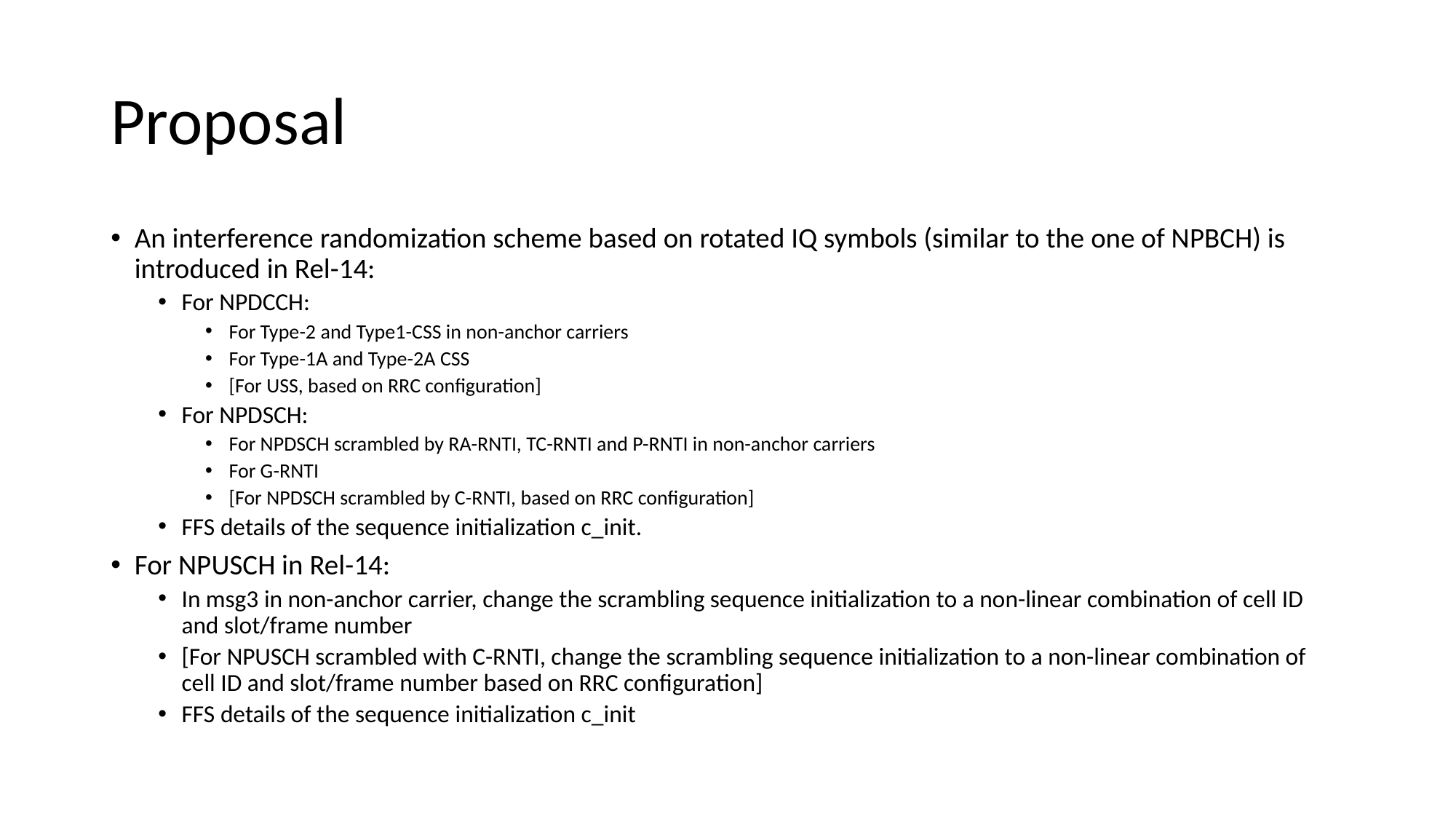

# Proposal
An interference randomization scheme based on rotated IQ symbols (similar to the one of NPBCH) is introduced in Rel-14:
For NPDCCH:
For Type-2 and Type1-CSS in non-anchor carriers
For Type-1A and Type-2A CSS
[For USS, based on RRC configuration]
For NPDSCH:
For NPDSCH scrambled by RA-RNTI, TC-RNTI and P-RNTI in non-anchor carriers
For G-RNTI
[For NPDSCH scrambled by C-RNTI, based on RRC configuration]
FFS details of the sequence initialization c_init.
For NPUSCH in Rel-14:
In msg3 in non-anchor carrier, change the scrambling sequence initialization to a non-linear combination of cell ID and slot/frame number
[For NPUSCH scrambled with C-RNTI, change the scrambling sequence initialization to a non-linear combination of cell ID and slot/frame number based on RRC configuration]
FFS details of the sequence initialization c_init